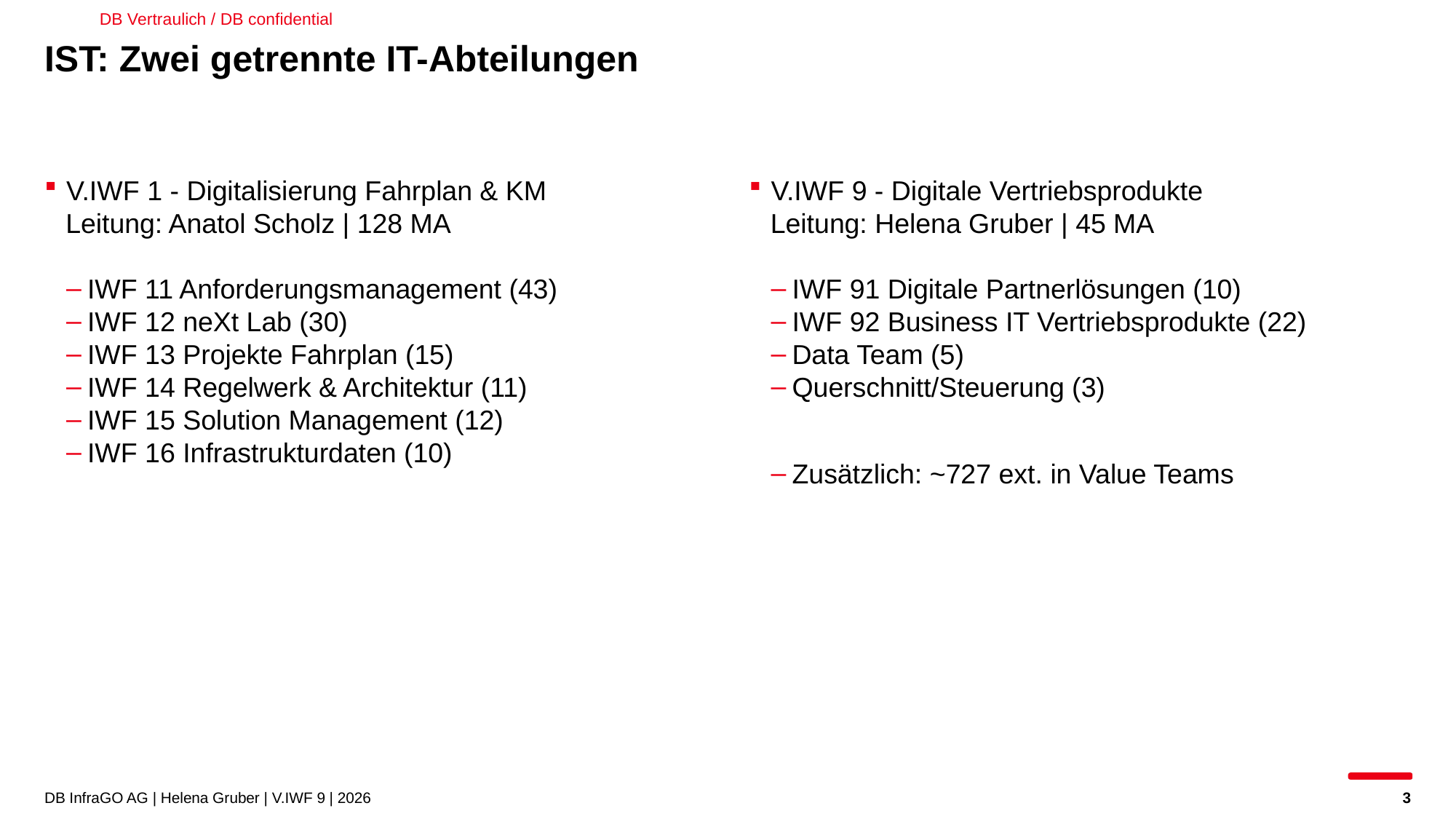

DB Vertraulich / DB confidential
# IST: Zwei getrennte IT-Abteilungen
V.IWF 1 - Digitalisierung Fahrplan & KM
Leitung: Anatol Scholz | 128 MA

IWF 11 Anforderungsmanagement (43)
IWF 12 neXt Lab (30)
IWF 13 Projekte Fahrplan (15)
IWF 14 Regelwerk & Architektur (11)
IWF 15 Solution Management (12)
IWF 16 Infrastrukturdaten (10)
V.IWF 9 - Digitale Vertriebsprodukte
Leitung: Helena Gruber | 45 MA

IWF 91 Digitale Partnerlösungen (10)
IWF 92 Business IT Vertriebsprodukte (22)
Data Team (5)
Querschnitt/Steuerung (3)

Zusätzlich: ~727 ext. in Value Teams
DB InfraGO AG | Helena Gruber | V.IWF 9 | 2026
3